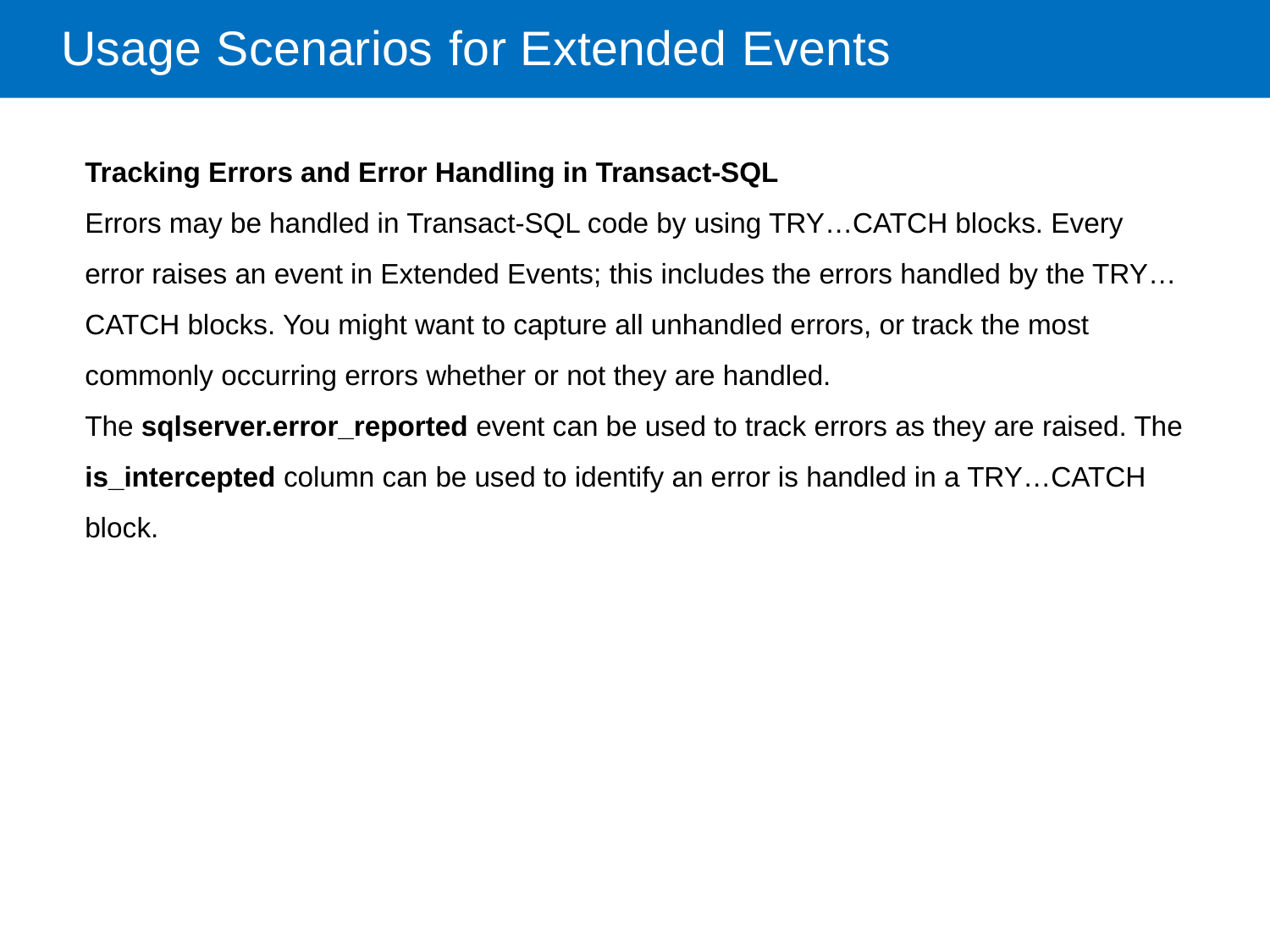

# Usage Scenarios for Extended Events
Tracking Errors and Error Handling in Transact-SQL
Errors may be handled in Transact-SQL code by using TRY…CATCH blocks. Every error raises an event in Extended Events; this includes the errors handled by the TRY…CATCH blocks. You might want to capture all unhandled errors, or track the most commonly occurring errors whether or not they are handled.
The sqlserver.error_reported event can be used to track errors as they are raised. The is_intercepted column can be used to identify an error is handled in a TRY…CATCH block.